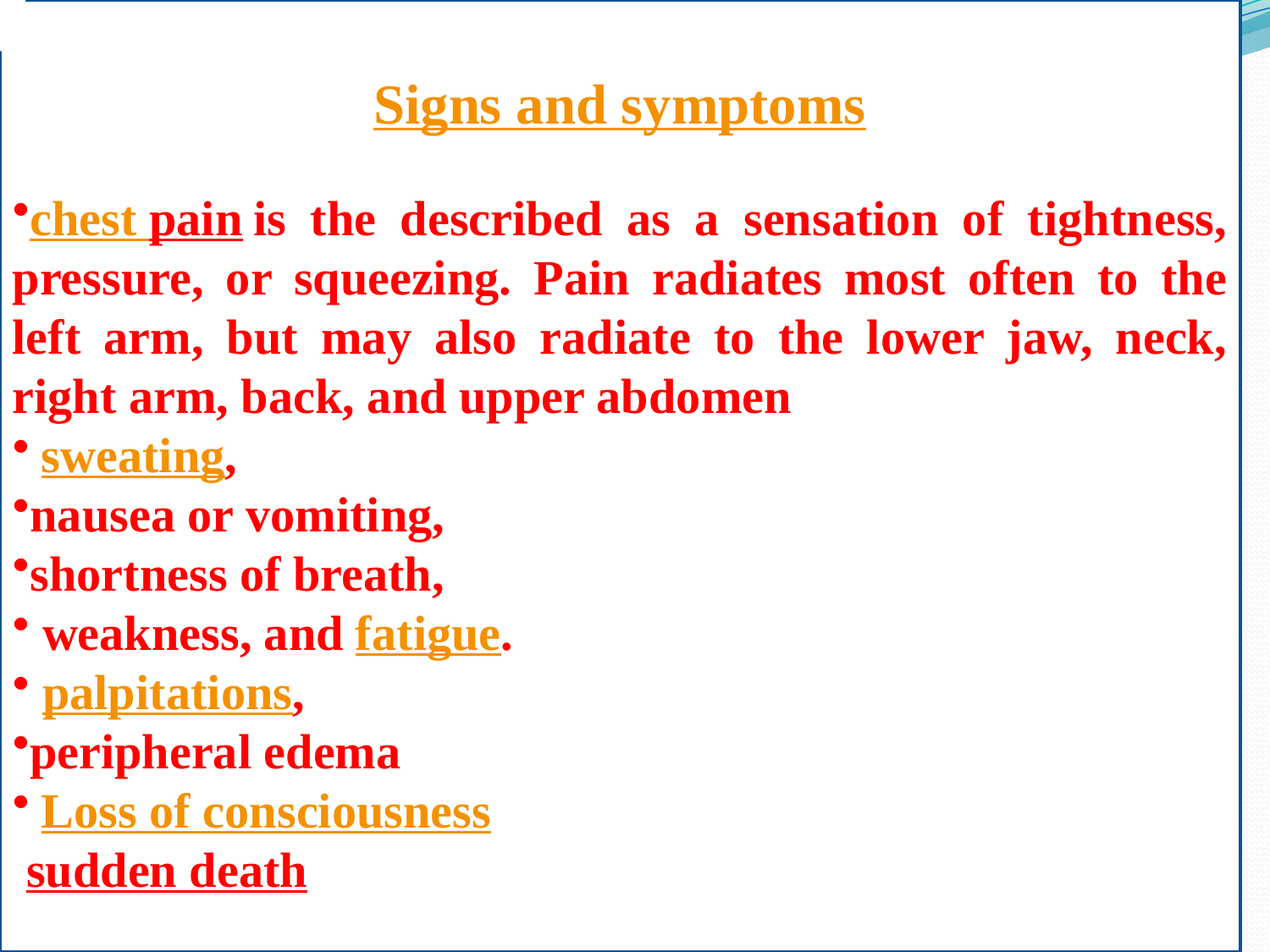

Signs and symptoms

chest pain is the described as a sensation of tightness, pressure, or squeezing. Pain radiates most often to the left arm, but may also radiate to the lower jaw, neck, right arm, back, and upper abdomen
 sweating,
nausea or vomiting,
shortness of breath,
 weakness, and fatigue.
 palpitations,
peripheral edema
 Loss of consciousness
 sudden death
s